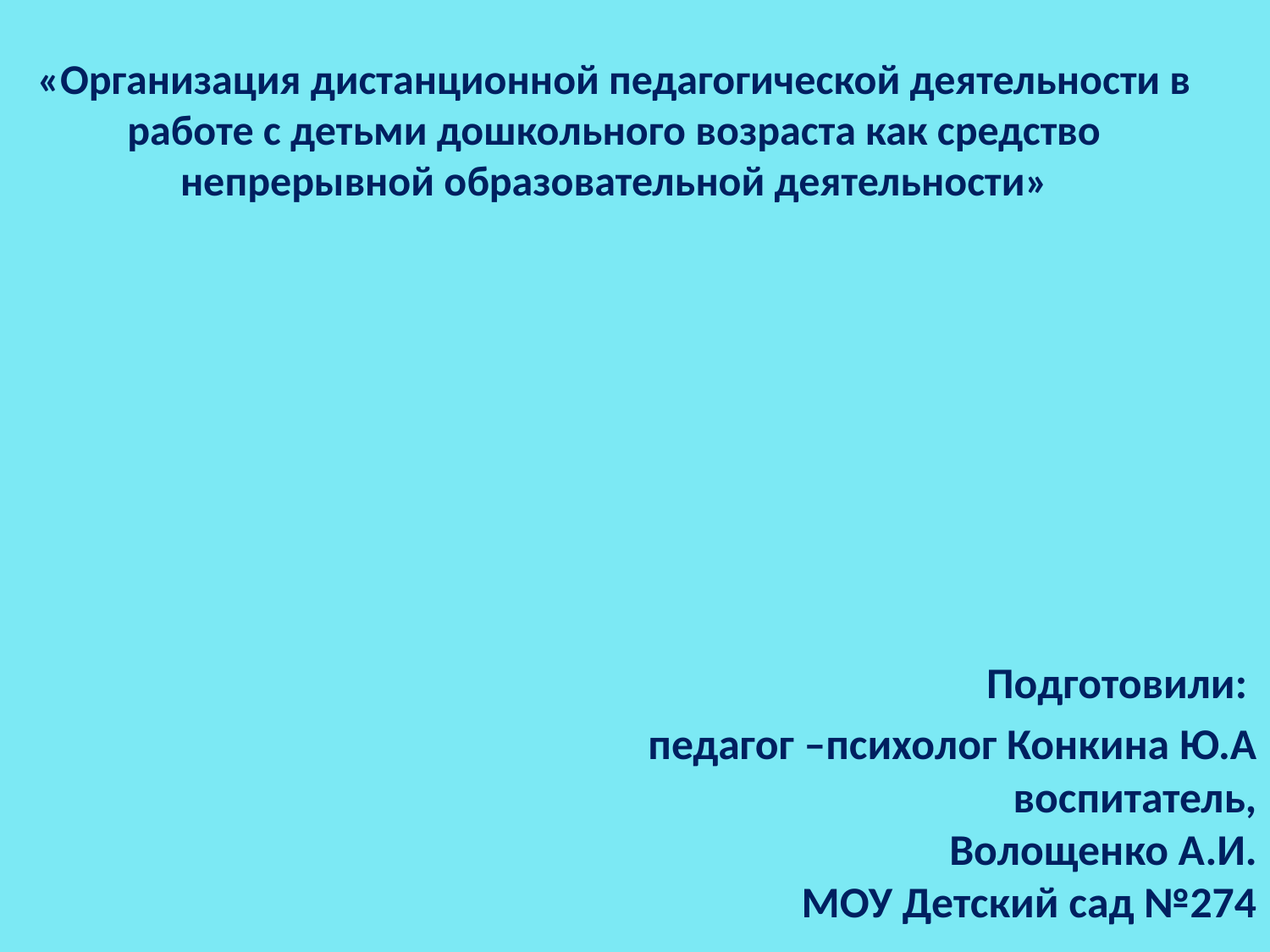

«Организация дистанционной педагогической деятельности в работе с детьми дошкольного возраста как средство непрерывной образовательной деятельности»
                       Подготовили:
педагог –психолог Конкина Ю.А
                                            воспитатель, Волощенко А.И.
                                  МОУ Детский сад №274